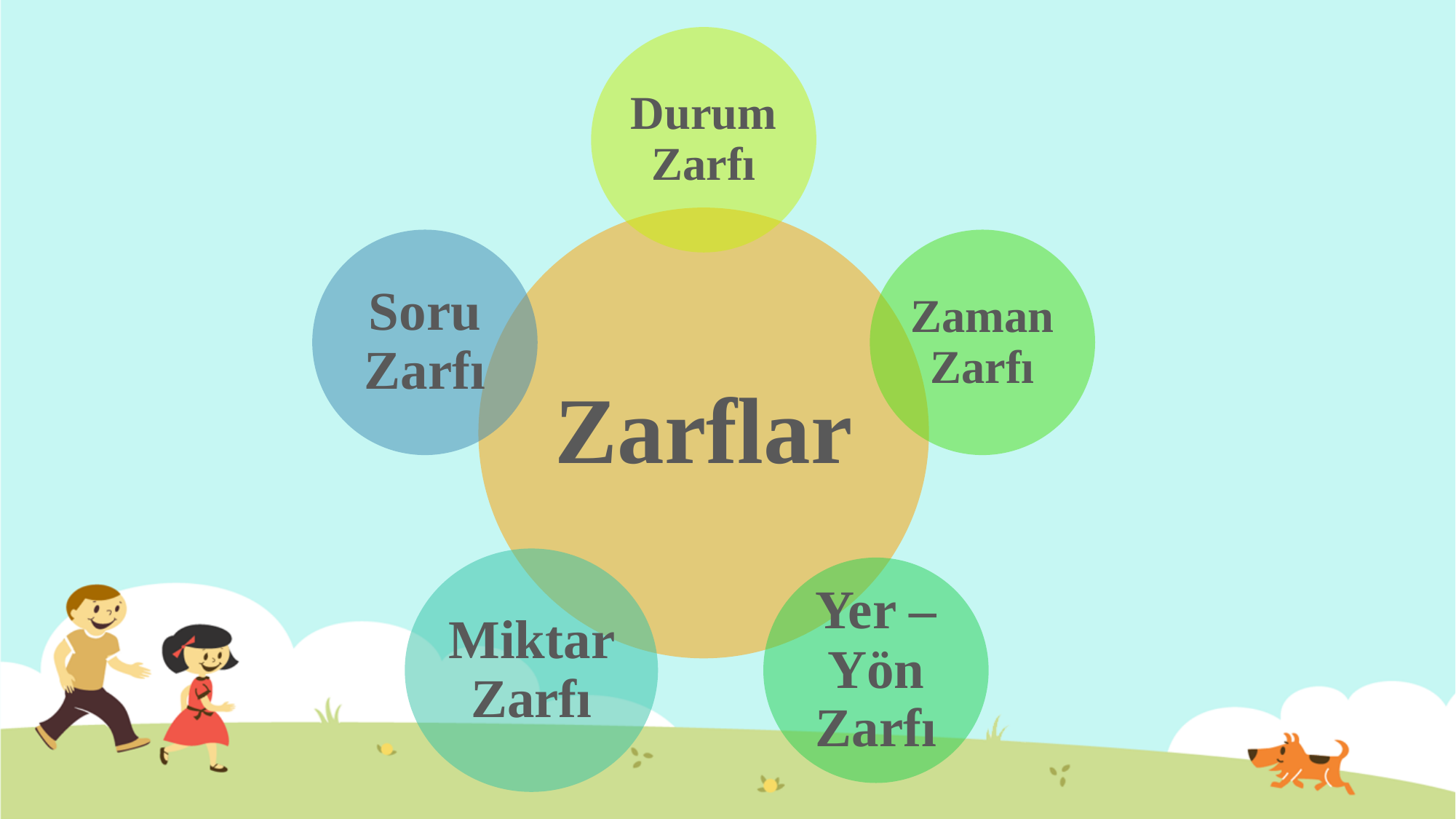

Zarflar
Durum Zarfı
Zaman Zarfı
Yer – Yön Zarfı
Miktar Zarfı
Soru Zarfı